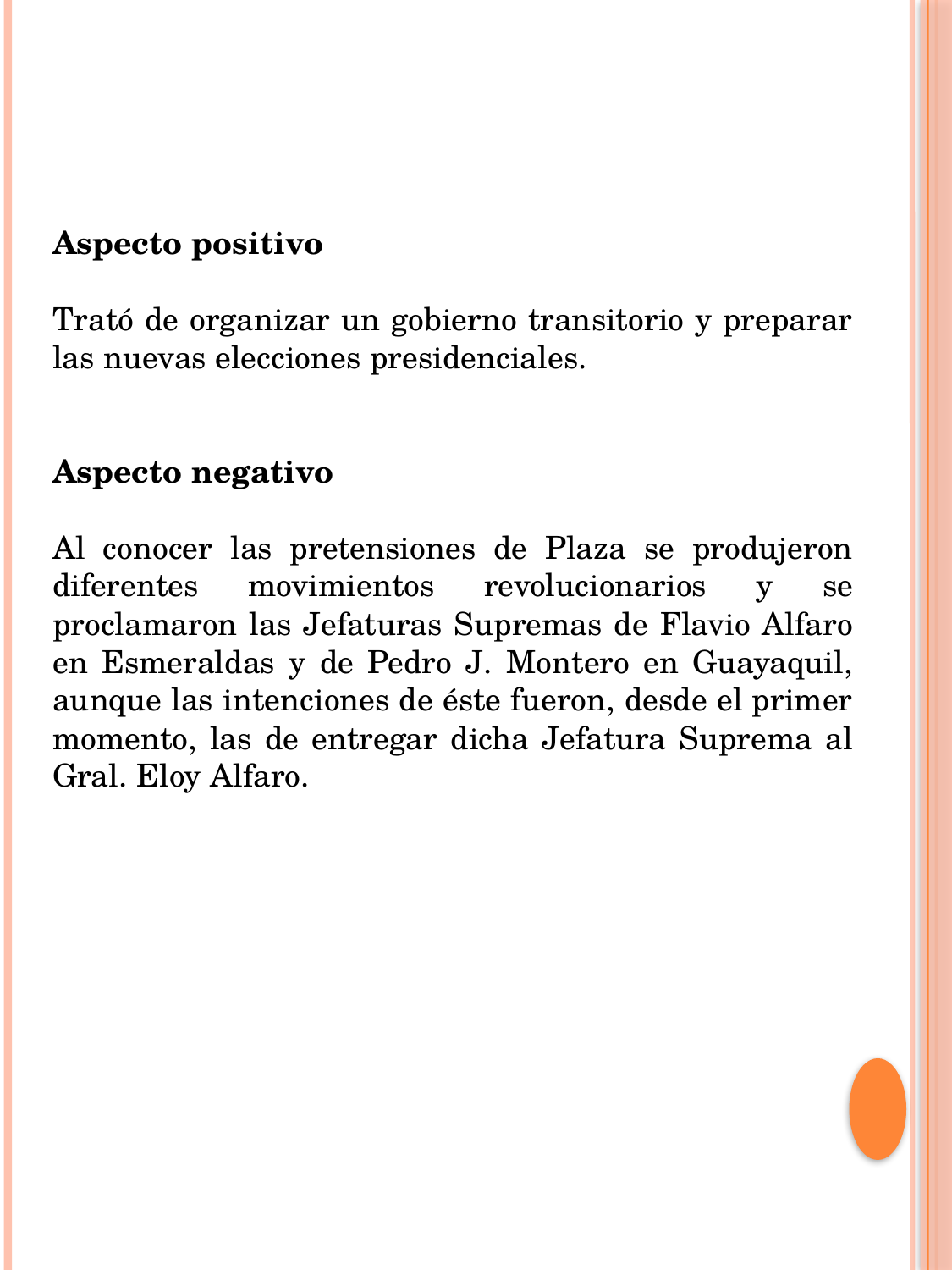

Aspecto positivo

Trató de organizar un gobierno transitorio y preparar las nuevas elecciones presidenciales.

Aspecto negativo

Al conocer las pretensiones de Plaza se produjeron diferentes movimientos revolucionarios y se proclamaron las Jefaturas Supremas de Flavio Alfaro en Esmeraldas y de Pedro J. Montero en Guayaquil, aunque las intenciones de éste fueron, desde el primer momento, las de entregar dicha Jefatura Suprema al Gral. Eloy Alfaro.